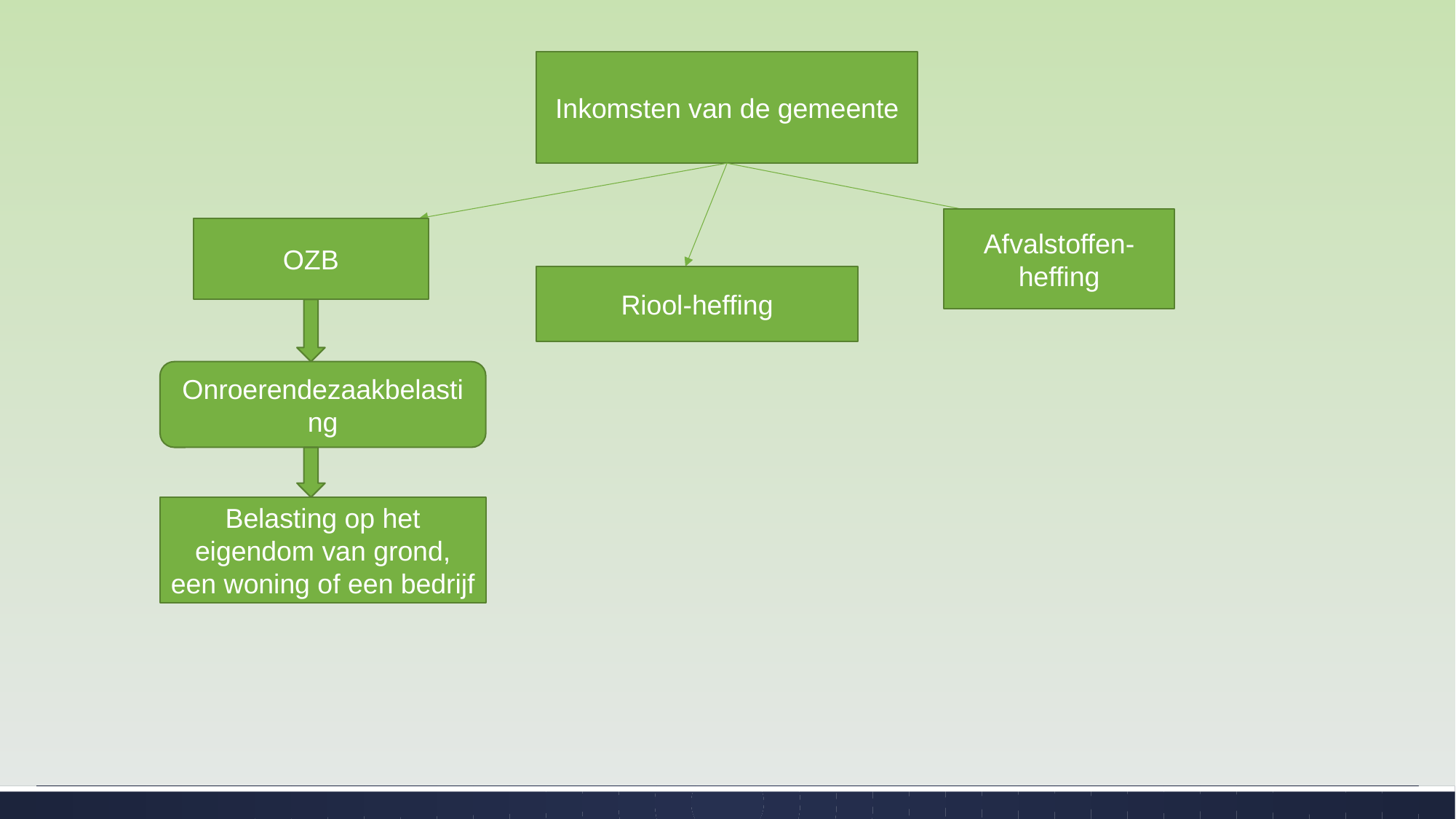

Inkomsten van de gemeente
Afvalstoffen-heffing
OZB
Riool-heffing

Onroerendezaakbelasting

Belasting op het eigendom van grond, een woning of een bedrijf